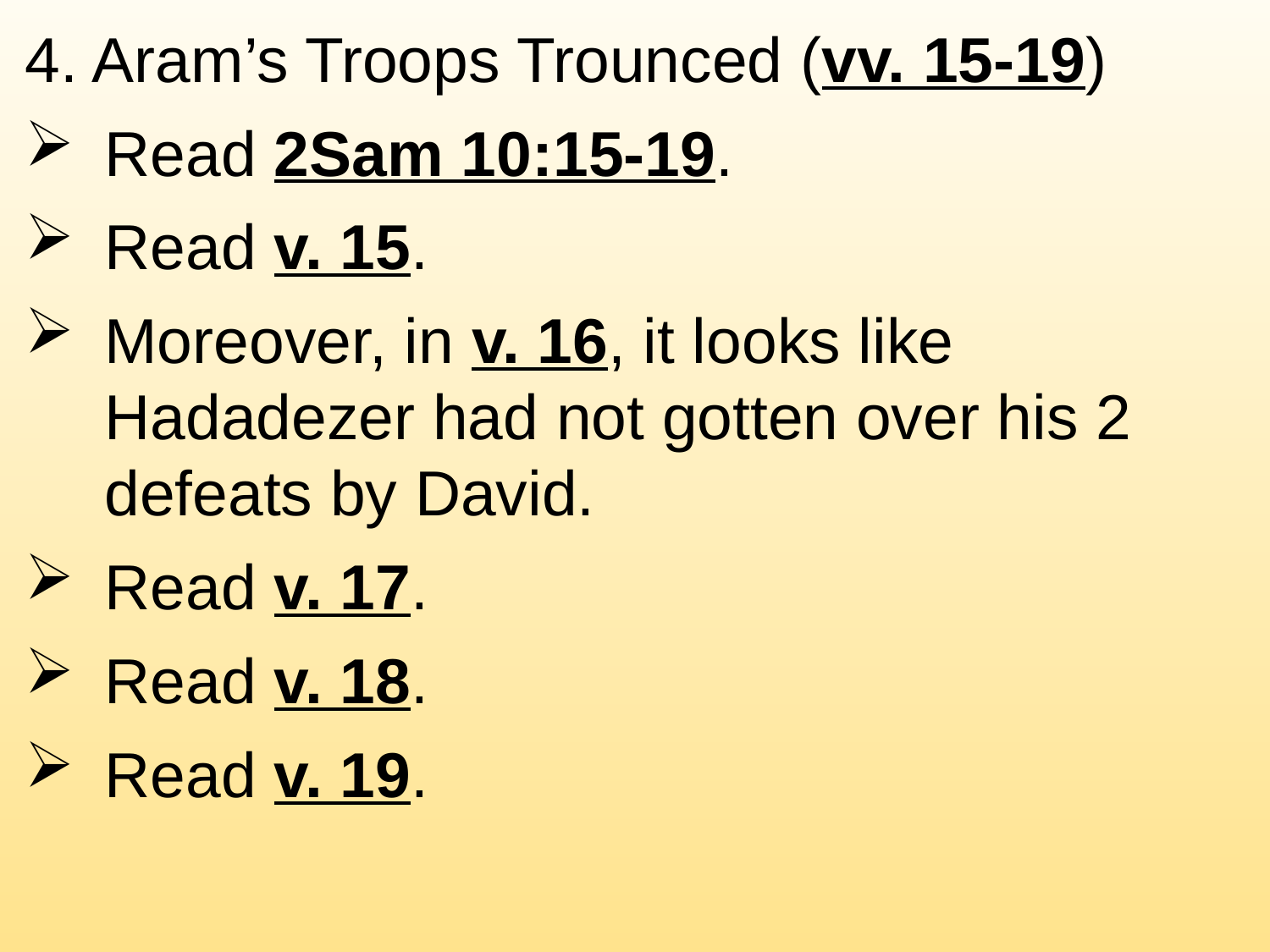

4. Aram’s Troops Trounced (vv. 15-19)
Read 2Sam 10:15-19.
Read v. 15.
Moreover, in v. 16, it looks like Hadadezer had not gotten over his 2 defeats by David.
Read v. 17.
Read v. 18.
Read v. 19.